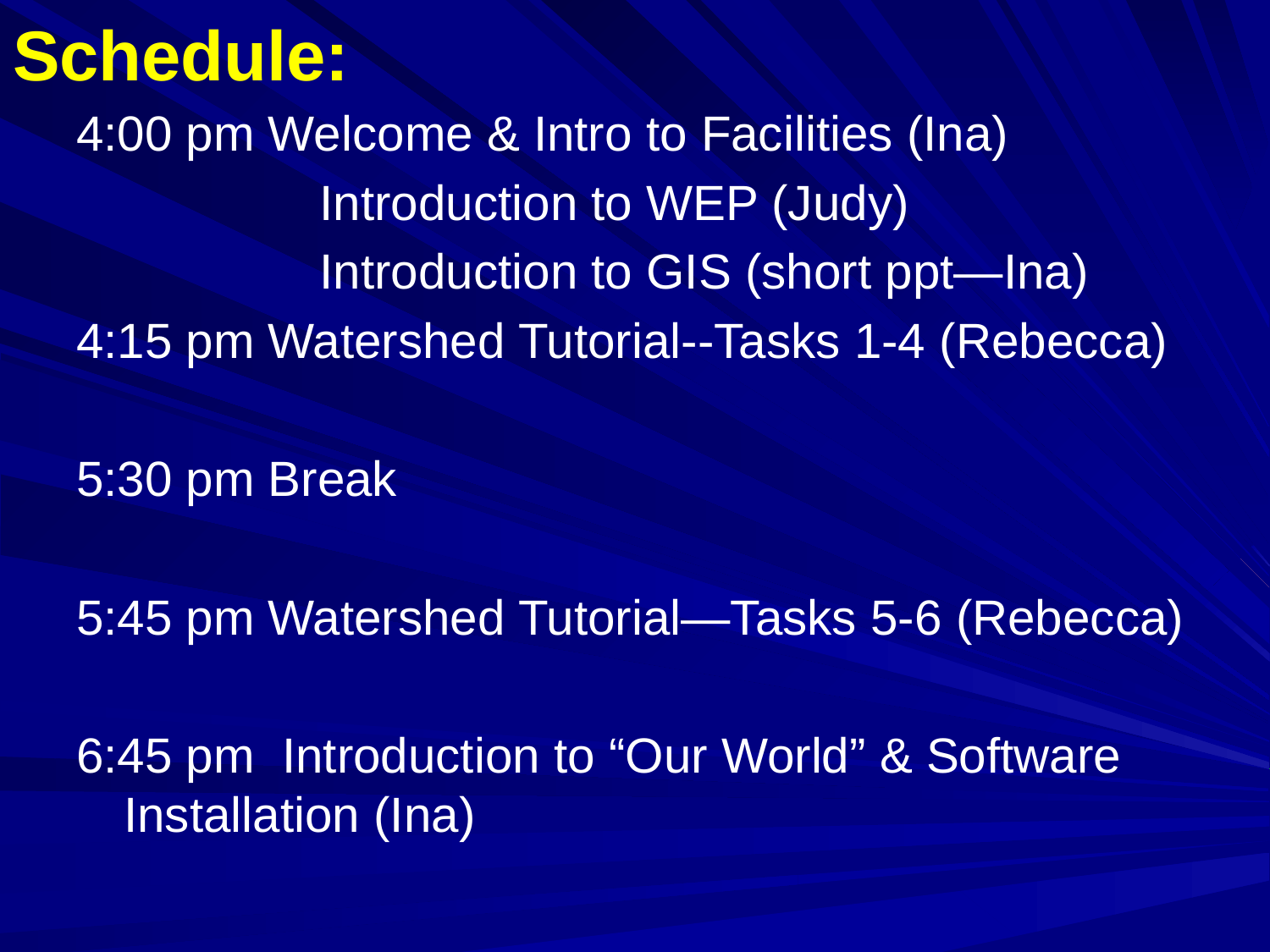

# Schedule:
4:00 pm Welcome & Intro to Facilities (Ina)
		     Introduction to WEP (Judy)
		     Introduction to GIS (short ppt—Ina)
4:15 pm Watershed Tutorial--Tasks 1-4 (Rebecca)

5:30 pm Break

5:45 pm Watershed Tutorial—Tasks 5-6 (Rebecca)

6:45 pm  Introduction to “Our World” & Software Installation (Ina)